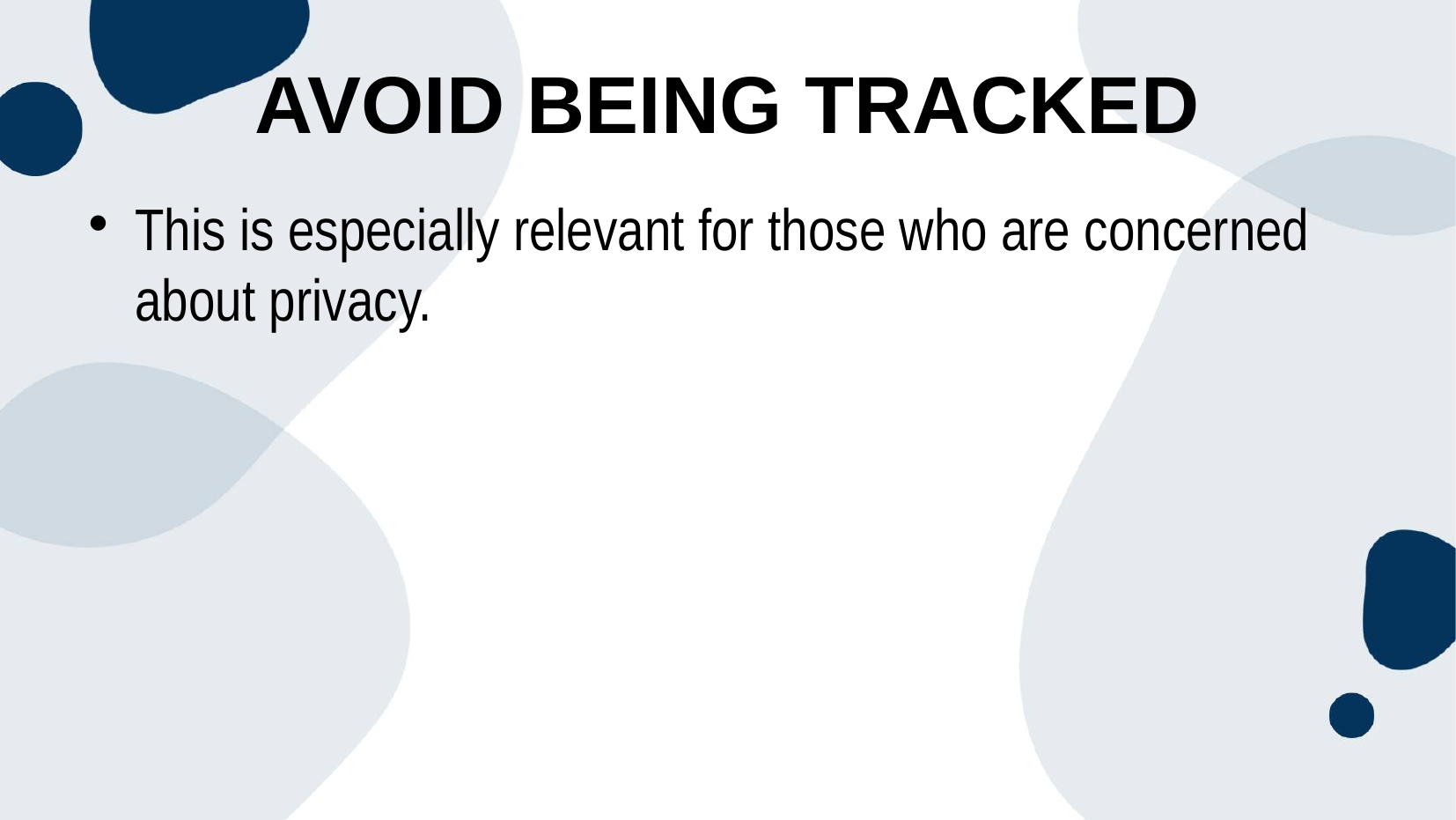

# Avoid Being Tracked
This is especially relevant for those who are concerned about privacy.